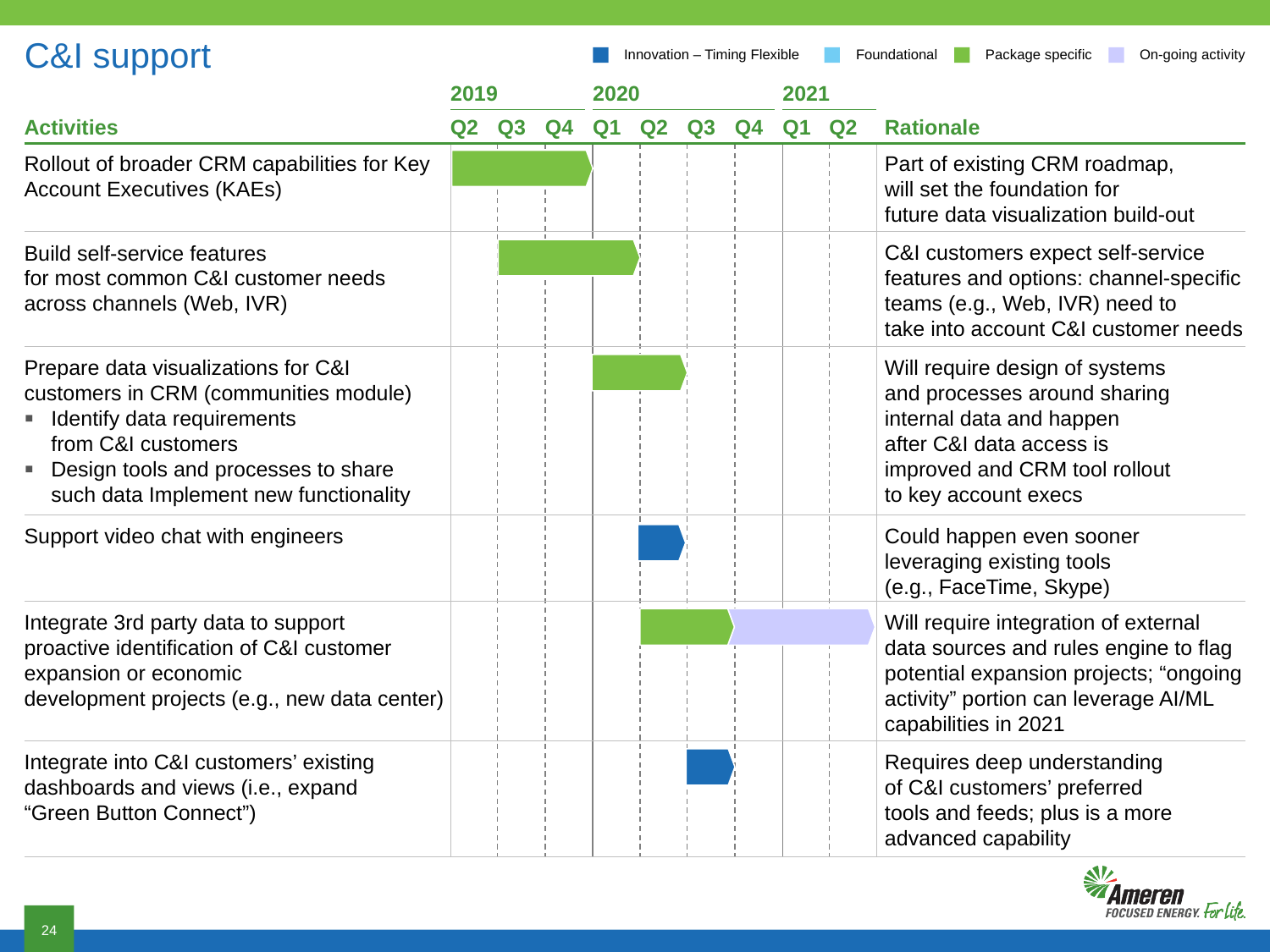

# C&I support
Innovation – Timing Flexible
Foundational
Package specific
On-going activity

2019
2020
2021
Q2
Q3
Q4
Q1
Q2
Q3
Q4
Q1
Q2
Activities
Rationale
Rollout of broader CRM capabilities for Key
Account Executives (KAEs)

Part of existing CRM roadmap,
will set the foundation for
future data visualization build-out
Build self-service features
for most common C&I customer needs
across channels (Web, IVR)

C&I customers expect self-service
features and options: channel-specific
teams (e.g., Web, IVR) need to
take into account C&I customer needs
Prepare data visualizations for C&I
customers in CRM (communities module)
Identify data requirements
from C&I customers
Design tools and processes to share
such data Implement new functionality

Will require design of systems
and processes around sharing
internal data and happen
after C&I data access is
improved and CRM tool rollout
to key account execs
Support video chat with engineers
Could happen even sooner
leveraging existing tools
(e.g., FaceTime, Skype)

Integrate 3rd party data to support
proactive identification of C&I customer
expansion or economic
development projects (e.g., new data center)

Will require integration of external
data sources and rules engine to flag
potential expansion projects; “ongoing
activity” portion can leverage AI/ML
capabilities in 2021
Integrate into C&I customers’ existing
dashboards and views (i.e., expand
“Green Button Connect”)

Requires deep understanding
of C&I customers’ preferred
tools and feeds; plus is a more
advanced capability